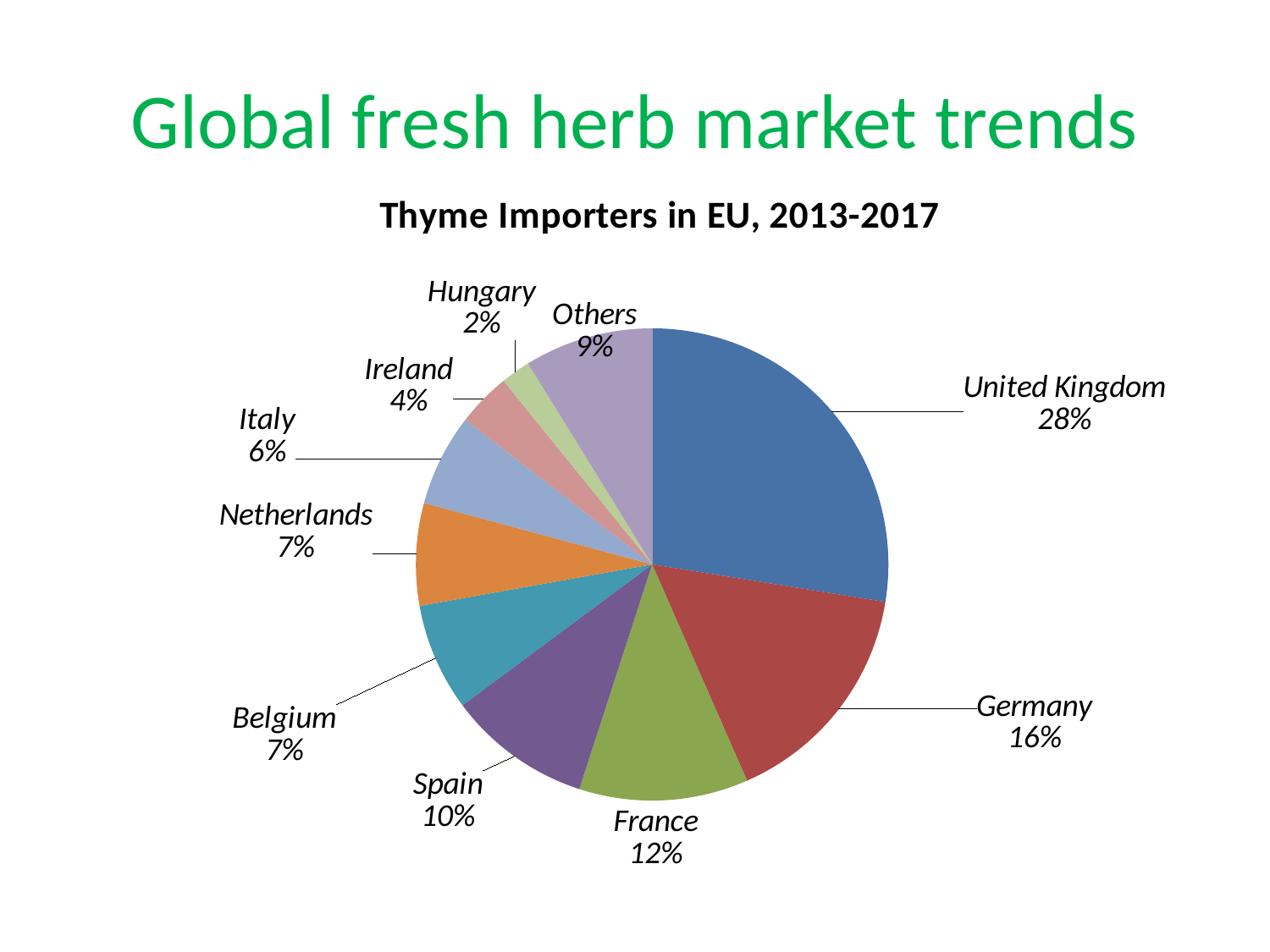

# Global fresh herb market trends

### Chart: Thyme Importers in EU, 2013-2017

| Category | Продажи |
|---|---|
| United Kingdom | 0.2753858816170068 |
| Germany | 0.15879612018961403 |
| France | 0.11572396273108737 |
| Spain | 0.09838102375703003 |
| Belgium | 0.07353851029591728 |
| Netherlands | 0.07012408447397793 |
| Italy | 0.06302610594376602 |
| Ireland | 0.03676865675577113 |
| Hungary | 0.020233135840225097 |
| Others | 0.08802251839560446 |